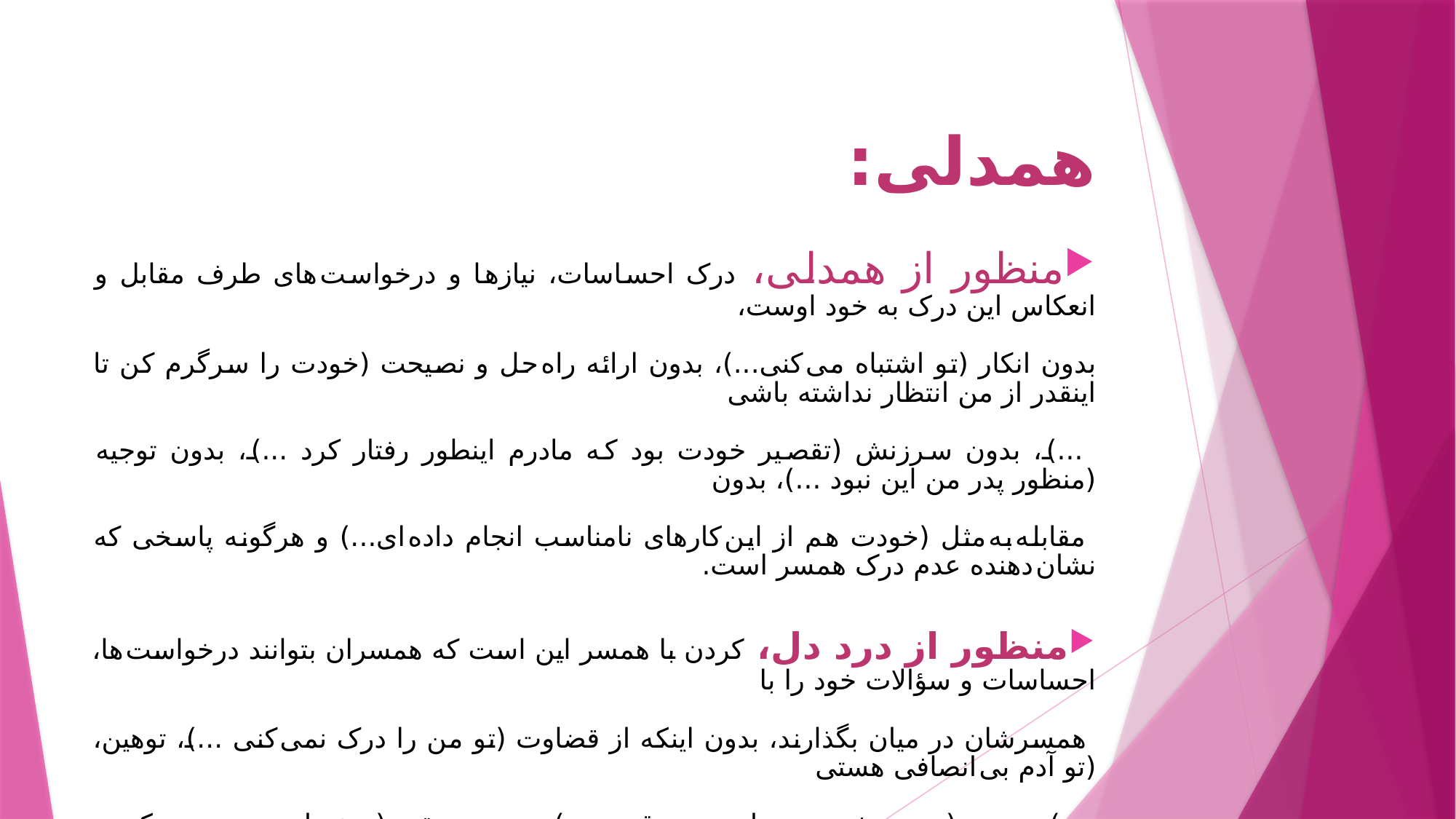

# همدلی:
منظور از همدلی، درک احساسات، نیازها و درخواست های طرف مقابل و انعکاس این درک به خود اوست،

بدون انکار (تو اشتباه می کنی...)، بدون ارائه راه حل و نصیحت (خودت را سرگرم کن تا اینقدر از من انتظار نداشته باشی

 ...)، بدون سرزنش (تقصیر خودت بود که مادرم اینطور رفتار کرد ...)، بدون توجیه (منظور پدر من این نبود ...)، بدون

 مقابله به مثل (خودت هم از این کارهای نامناسب انجام داده ای...) و هرگونه پاسخی که نشان دهنده عدم درک همسر است.

منظور از درد دل، کردن با همسر این است که همسران بتوانند درخواست ها، احساسات و سؤالات خود را با

 همسرشان در میان بگذارند، بدون اینکه از قضاوت (تو من را درک نمی کنی ...)، توهین، (تو آدم بی انصافی هستی

 ...)، تعمیم (تو همیشه ... و یا تو هیچوقت و...)، تهدید، تحقیر (حیف اینهمه محبتی که به تو می کنم ...)، برچسب

 (تو آدم مستقلی نیستی...) و هرگونه جمله مخرب دیگر استفاده کنند.